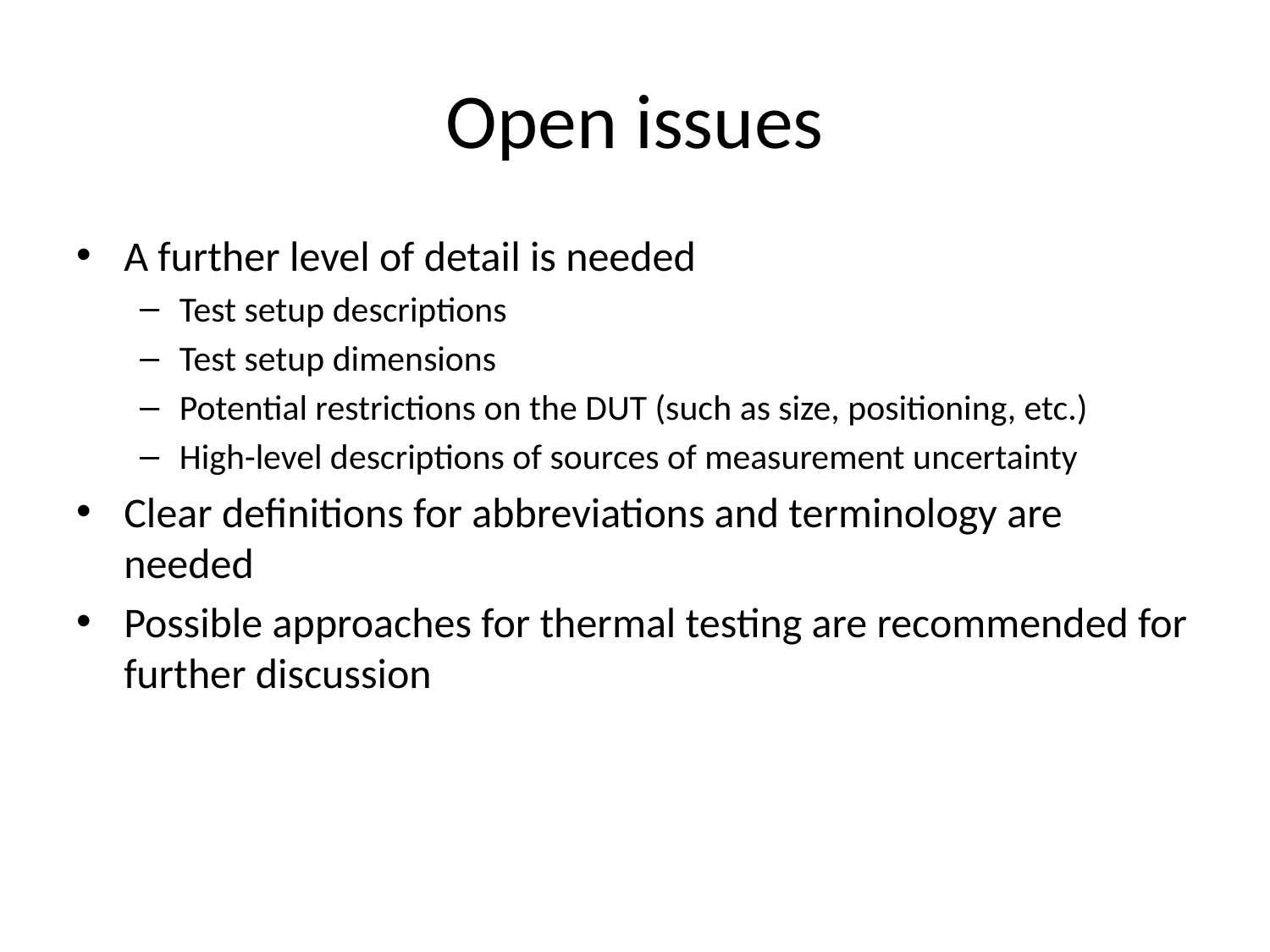

# Open issues
A further level of detail is needed
Test setup descriptions
Test setup dimensions
Potential restrictions on the DUT (such as size, positioning, etc.)
High-level descriptions of sources of measurement uncertainty
Clear definitions for abbreviations and terminology are needed
Possible approaches for thermal testing are recommended for further discussion